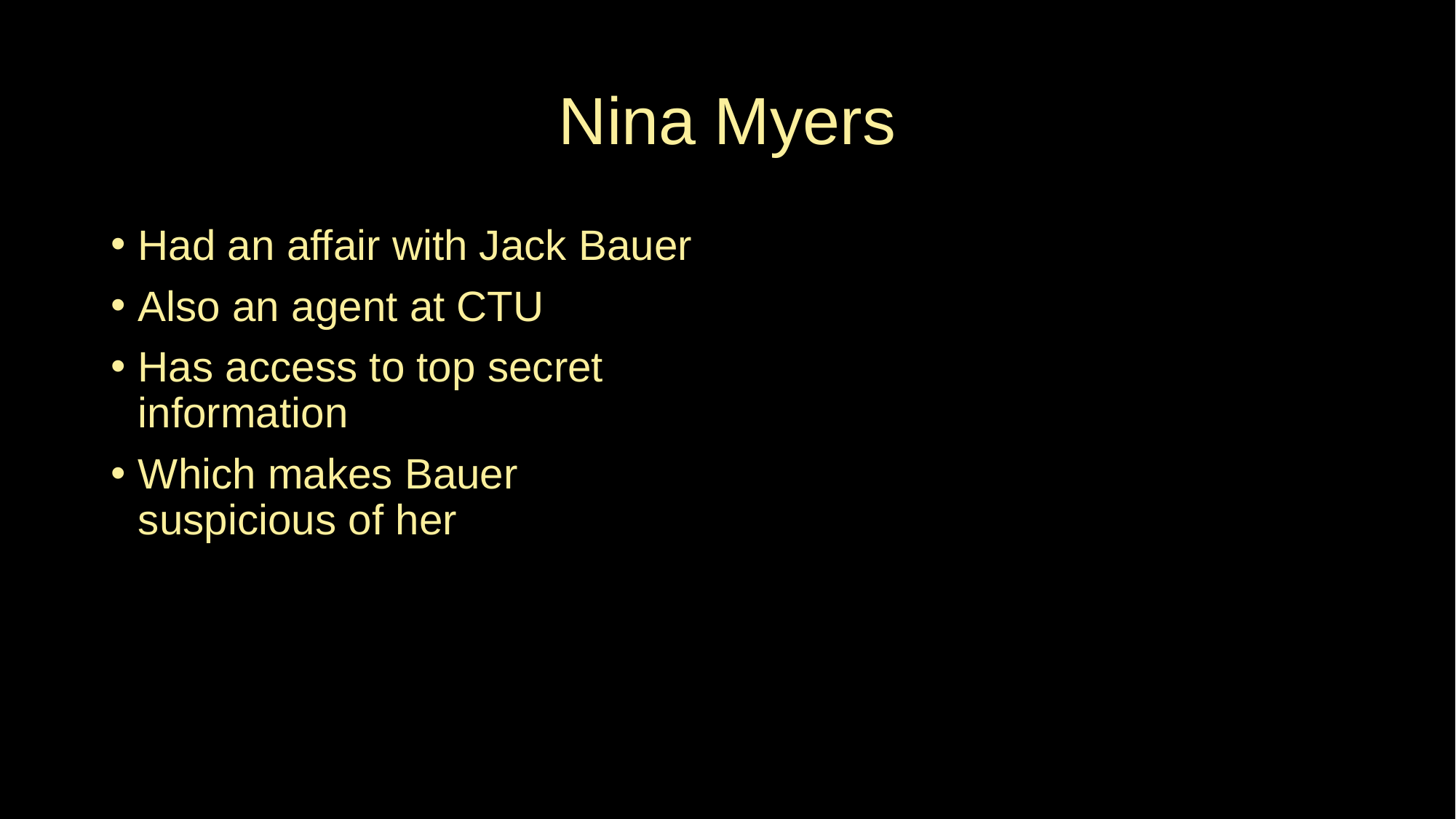

# Nina Myers
Had an affair with Jack Bauer
Also an agent at CTU
Has access to top secret information
Which makes Bauer suspicious of her